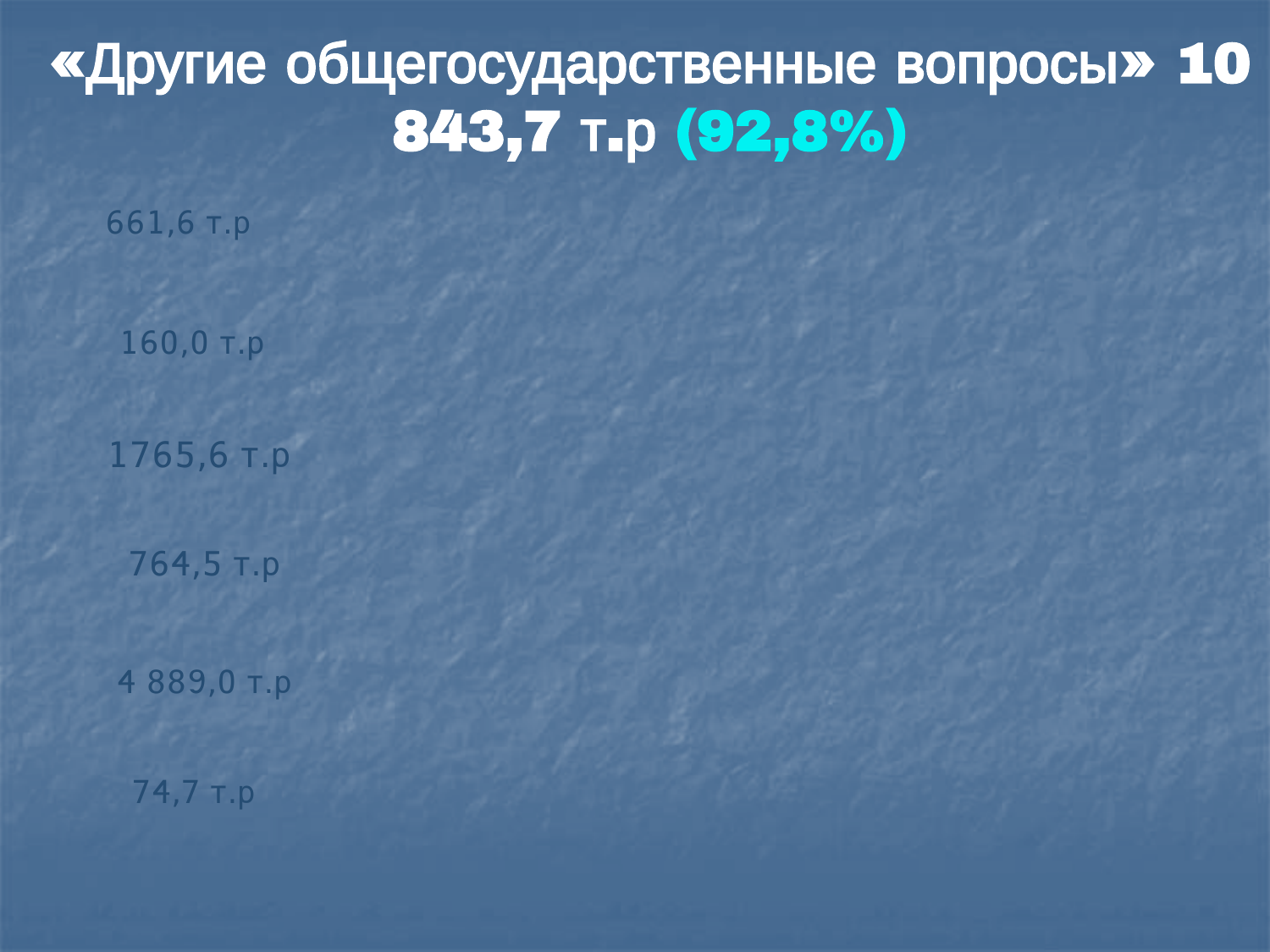

«Другие общегосударственные вопросы» 10 843,7 т.р (92,8%)

661,6 т.р
160,0 т.р
  1765,6 т.р
764,5 т.р
 4 889,0 т.р
74,7 т.р